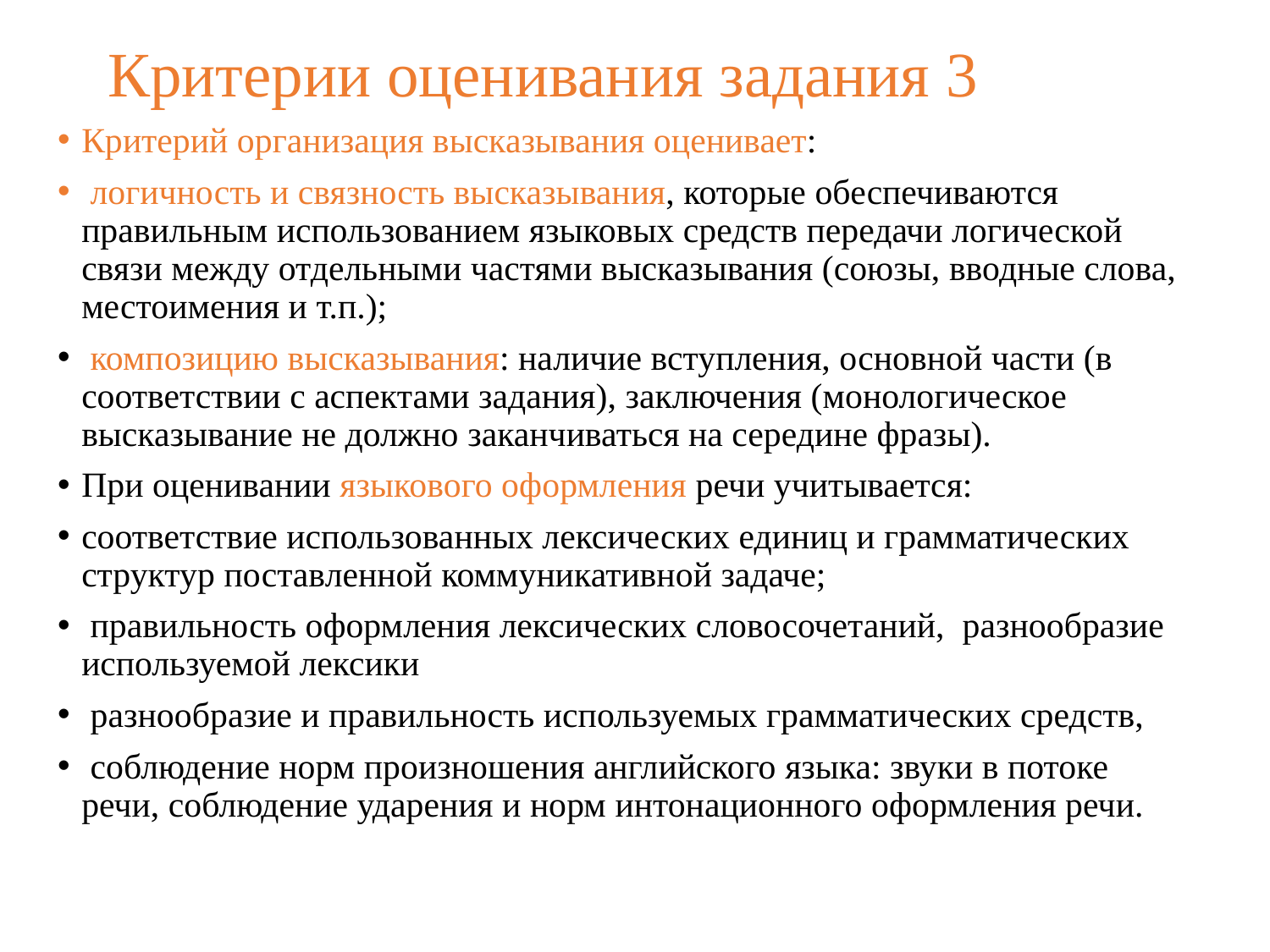

# Критерии оценивания задания 3
Критерий организация высказывания оценивает:
 логичность и связность высказывания, которые обеспечиваются правильным использованием языковых средств передачи логической связи между отдельными частями высказывания (союзы, вводные слова, местоимения и т.п.);
 композицию высказывания: наличие вступления, основной части (в соответствии с аспектами задания), заключения (монологическое высказывание не должно заканчиваться на середине фразы).
При оценивании языкового оформления речи учитывается:
соответствие использованных лексических единиц и грамматических структур поставленной коммуникативной задаче;
 правильность оформления лексических словосочетаний,  разнообразие используемой лексики
 разнообразие и правильность используемых грамматических средств,
 соблюдение норм произношения английского языка: звуки в потоке речи, соблюдение ударения и норм интонационного оформления речи.